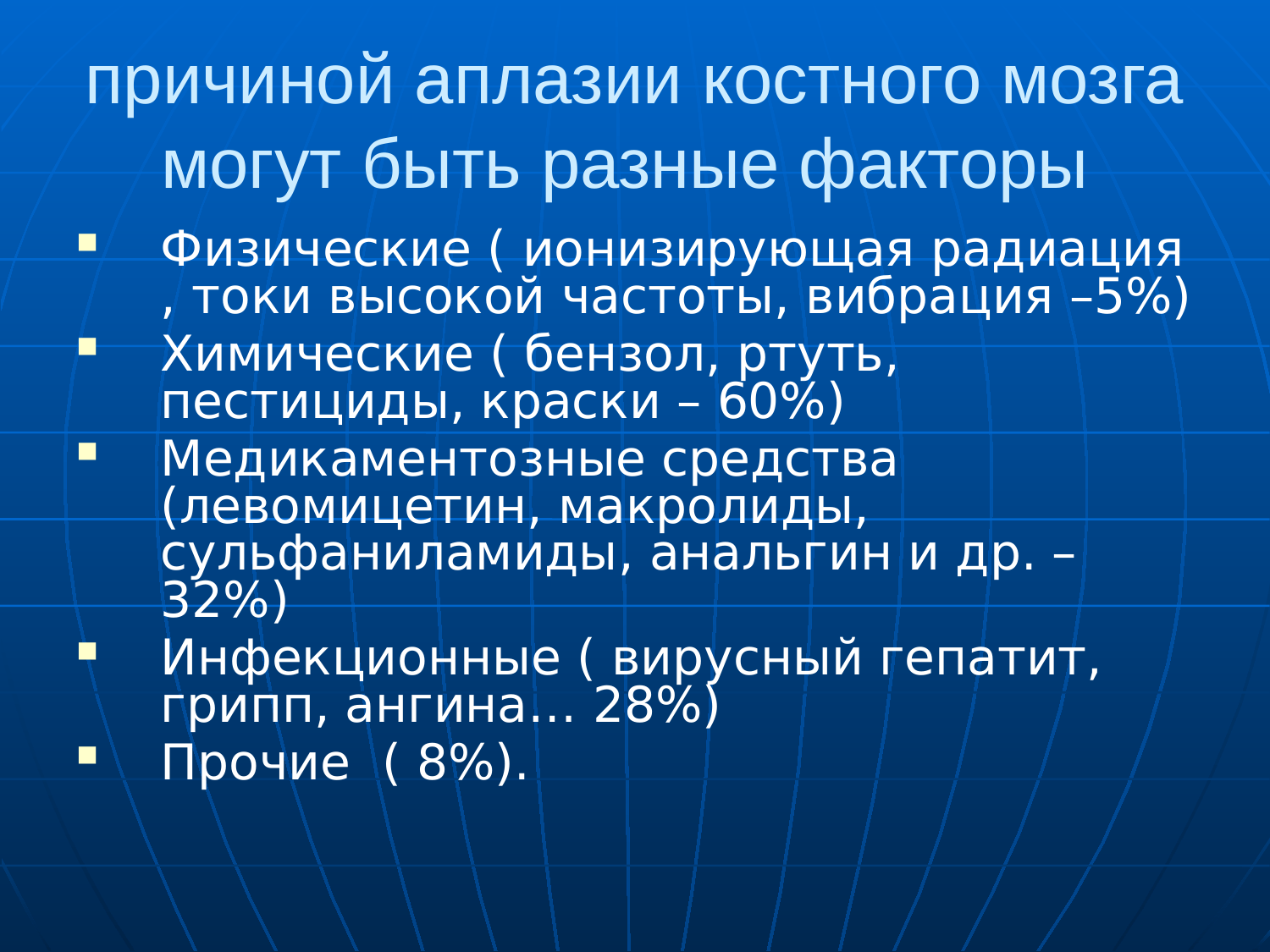

# причиной аплазии костного мозга могут быть разные факторы
Физические ( ионизирующая радиация , токи высокой частоты, вибрация –5%)
Химические ( бензол, ртуть, пестициды, краски – 60%)
Медикаментозные средства (левомицетин, макролиды, сульфаниламиды, анальгин и др. – 32%)
Инфекционные ( вирусный гепатит, грипп, ангина… 28%)
Прочие  ( 8%).